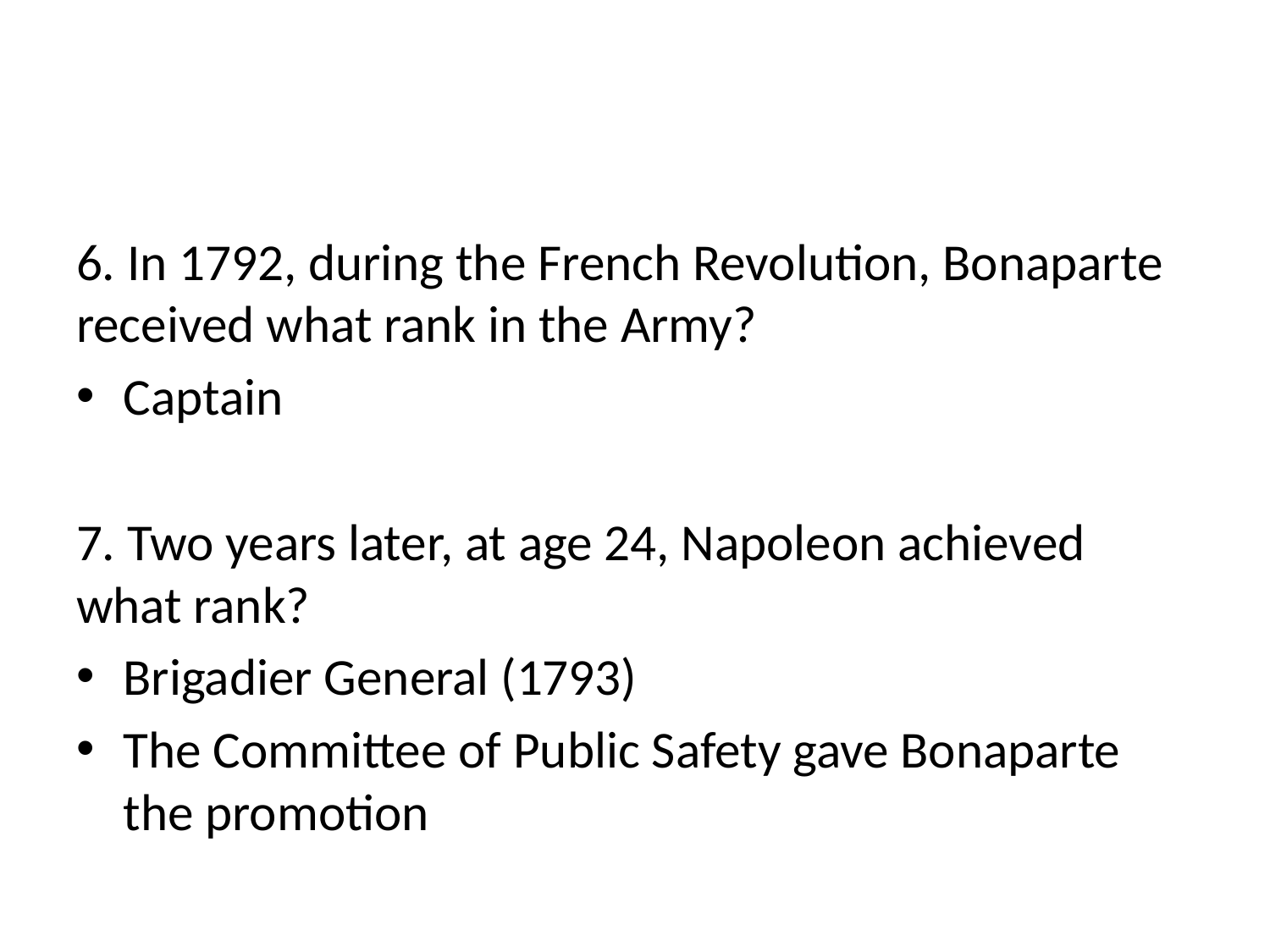

#
6. In 1792, during the French Revolution, Bonaparte received what rank in the Army?
Captain

7. Two years later, at age 24, Napoleon achieved what rank?
Brigadier General (1793)
The Committee of Public Safety gave Bonaparte the promotion